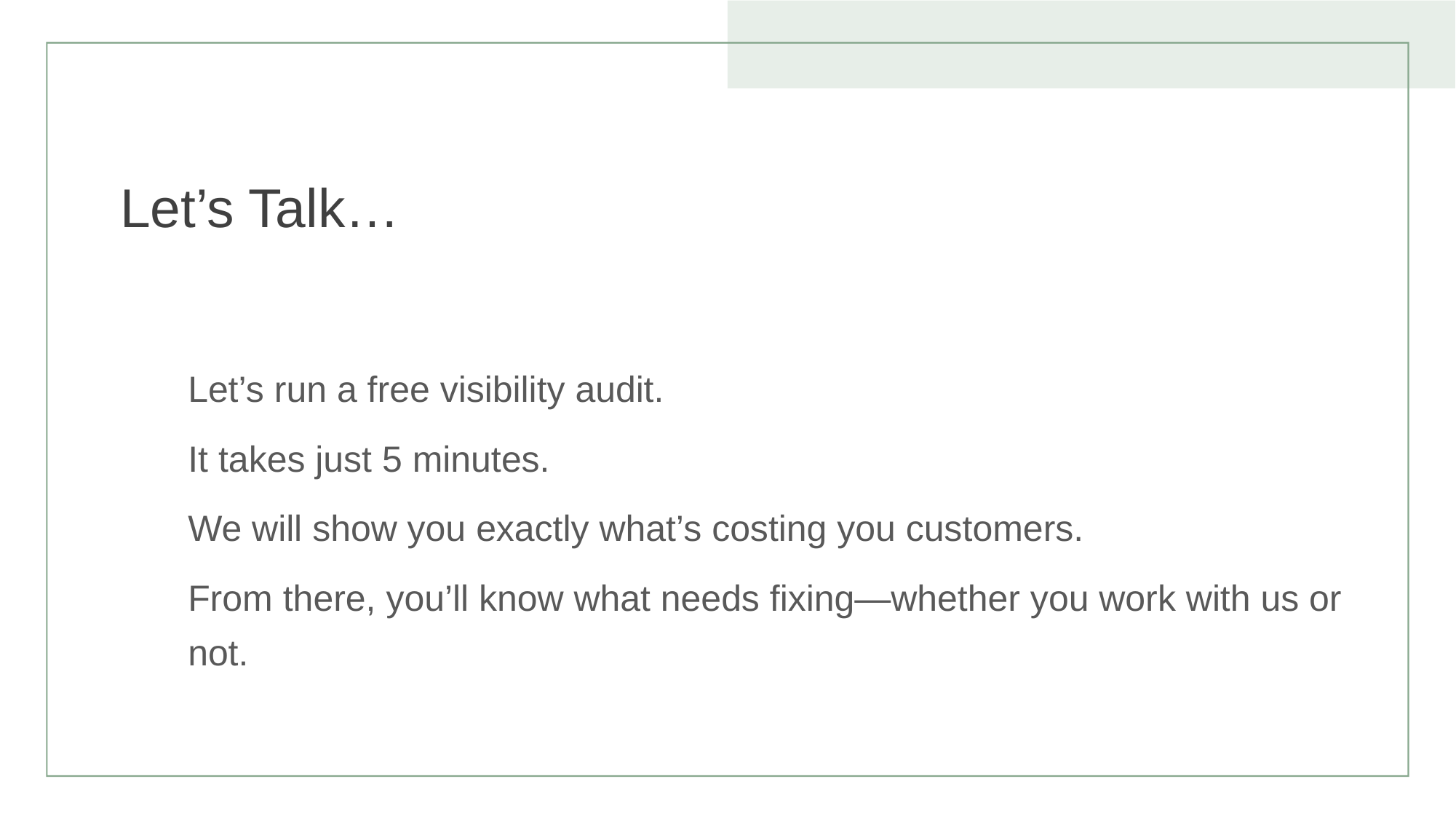

# Let’s Talk…
Let’s run a free visibility audit.
It takes just 5 minutes.
We will show you exactly what’s costing you customers.
From there, you’ll know what needs fixing—whether you work with us or not.